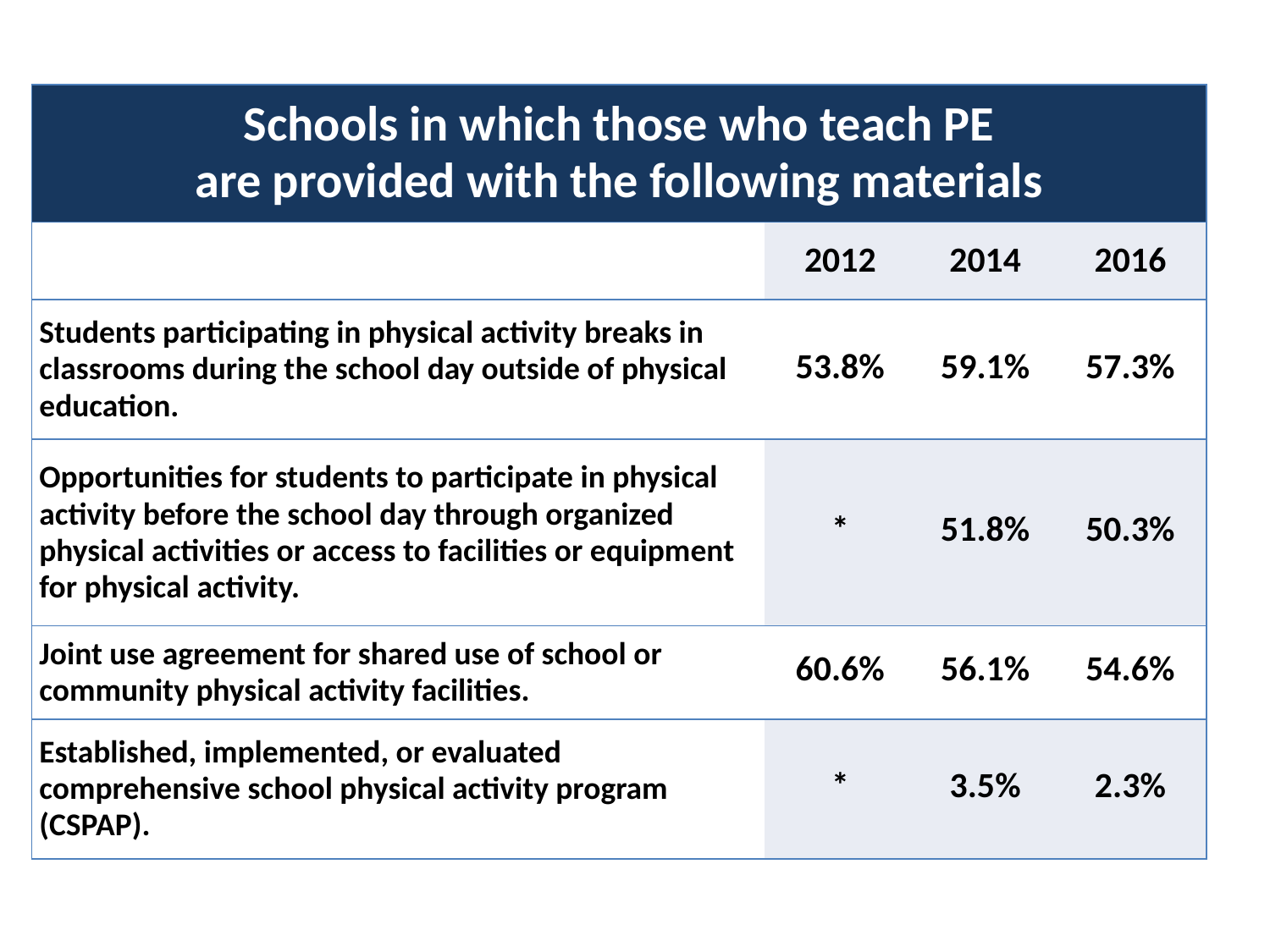

| Schools in which those who teach PE are provided with the following materials |  |  |  |
| --- | --- | --- | --- |
|  | 2012 | 2014 | 2016 |
| Students participating in physical activity breaks in classrooms during the school day outside of physical education. | 53.8% | 59.1% | 57.3% |
| Opportunities for students to participate in physical activity before the school day through organized physical activities or access to facilities or equipment for physical activity. | \* | 51.8% | 50.3% |
| Joint use agreement for shared use of school or community physical activity facilities. | 60.6% | 56.1% | 54.6% |
| Established, implemented, or evaluated comprehensive school physical activity program (CSPAP). | \* | 3.5% | 2.3% |